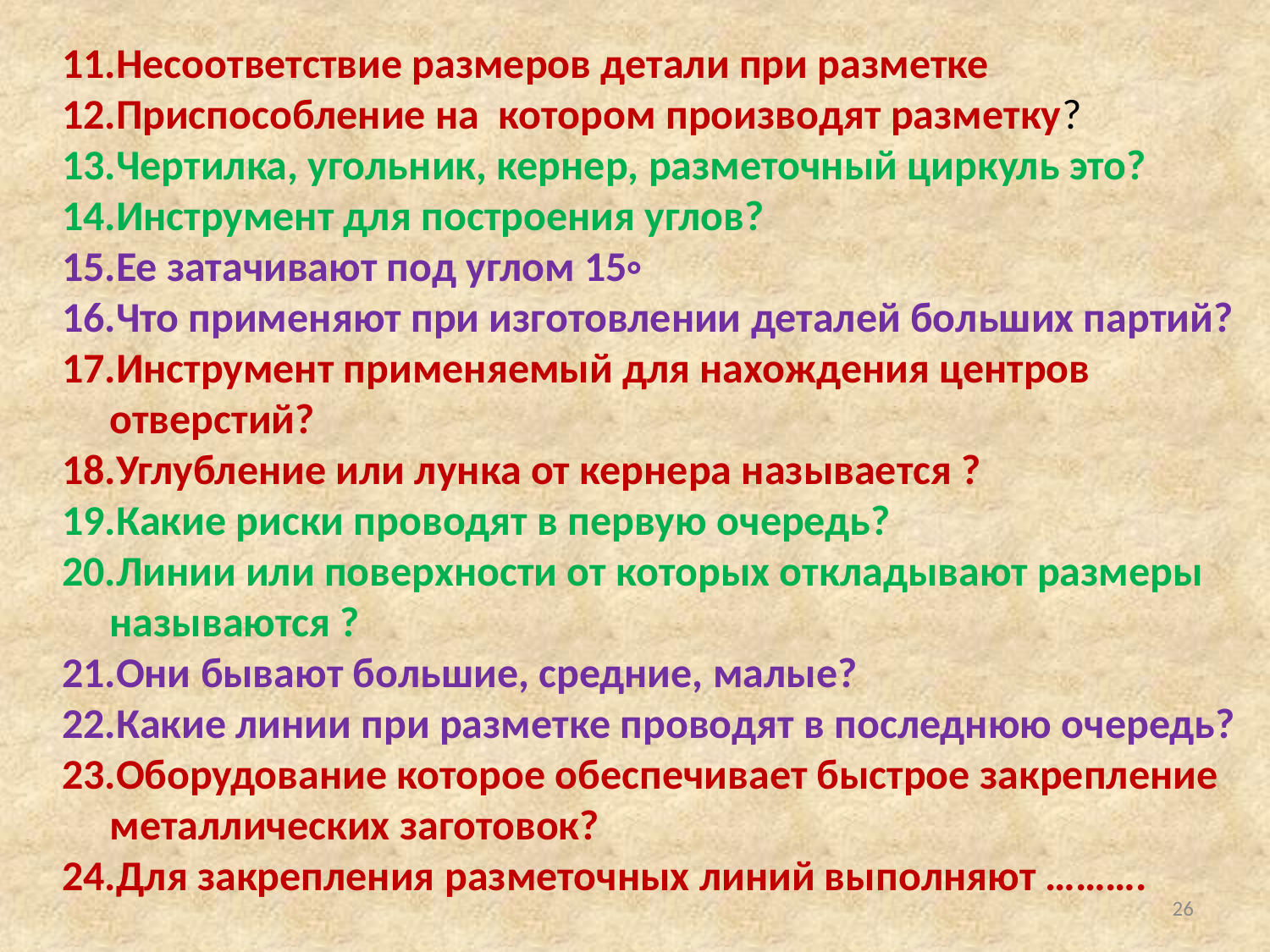

11.Несоответствие размеров детали при разметке
12.Приспособление на  котором производят разметку?
13.Чертилка, угольник, кернер, разметочный циркуль это?
14.Инструмент для построения углов?
15.Ее затачивают под углом 15◦
16.Что применяют при изготовлении деталей больших партий?
17.Инструмент применяемый для нахождения центров отверстий?
18.Углубление или лунка от кернера называется ?
19.Какие риски проводят в первую очередь?
20.Линии или поверхности от которых откладывают размеры называются ?
21.Они бывают большие, средние, малые?
22.Какие линии при разметке проводят в последнюю очередь?
23.Оборудование которое обеспечивает быстрое закрепление металлических заготовок?
24.Для закрепления разметочных линий выполняют ……….

26